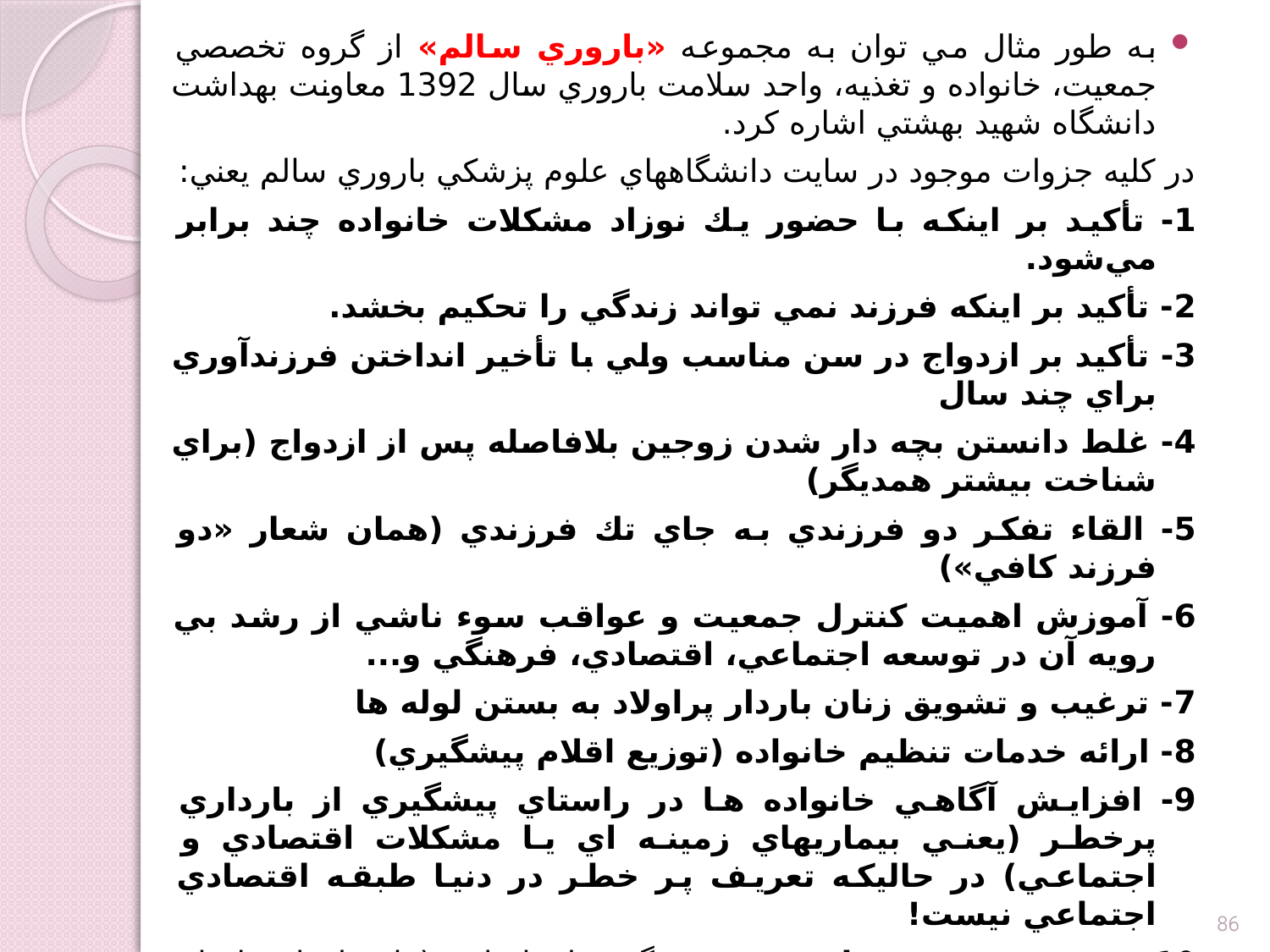

به طور مثال مي توان به مجموعه «باروري سالم» از گروه تخصصي جمعيت، خانواده و تغذيه، واحد سلامت باروري سال 1392 معاونت بهداشت دانشگاه شهيد بهشتي اشاره كرد.
در كليه جزوات موجود در سايت دانشگاههاي علوم پزشكي باروري سالم يعني:
1- تأكيد بر اينكه با حضور يك نوزاد مشكلات خانواده چند برابر مي‌شود.
2- تأكيد بر اينكه فرزند نمي تواند زندگي را تحكيم بخشد.
3- تأكيد بر ازدواج در سن مناسب ولي با تأخير انداختن فرزندآوري براي چند سال
4- غلط دانستن بچه دار شدن زوجين بلافاصله پس از ازدواج (براي شناخت بيشتر همديگر)
5- القاء تفكر دو فرزندي به جاي تك فرزندي (همان شعار «دو فرزند كافي»)
6- آموزش اهميت كنترل جمعيت و عواقب سوء ناشي از رشد بي رويه آن در توسعه اجتماعي، اقتصادي، فرهنگي و...
7- ترغيب و تشويق زنان باردار پراولاد به بستن لوله ها
8- ارائه خدمات تنظيم خانواده (توزيع اقلام پيشگيري)
9- افزايش آگاهي خانواده ها در راستاي پيشگيري از بارداري پرخطر (يعني بيماريهاي زمينه اي يا مشكلات اقتصادي و اجتماعي) در حاليكه تعريف پر خطر در دنيا طبقه اقتصادي اجتماعي نيست!
10- ترويج پوشش روشهاي مدرن پيشگيري از بارداري (مانند امواج ماوراي صوت (اولتراسوند) كه مي تواند شمارش اسپرم را از بيضه ها كاهش دهد)
11- القاء اينكه در اسلام تعداد فرزند مهم نبوده بلكه تربيت صحيح مهم مي باشد و با سوء برداشت از آيات و روايات  بعضاً تفسير به رأي براي اين مهم اقدام كردن.

86